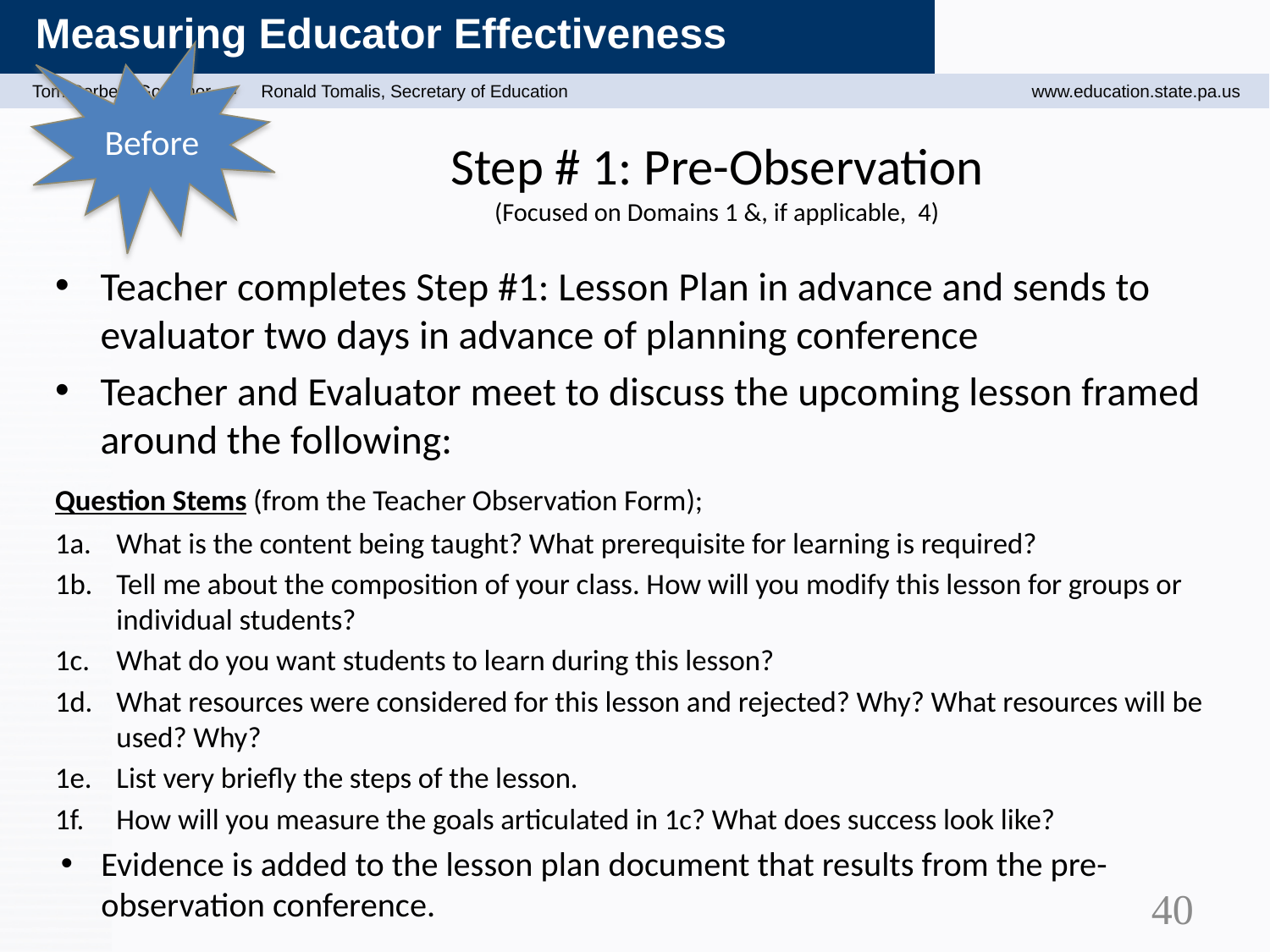

Before
# Step # 1: Pre-Observation (Focused on Domains 1 &, if applicable,  4)
Teacher completes Step #1: Lesson Plan in advance and sends to evaluator two days in advance of planning conference
Teacher and Evaluator meet to discuss the upcoming lesson framed around the following:
Question Stems (from the Teacher Observation Form);
1a.	What is the content being taught? What prerequisite for learning is required?
1b.	Tell me about the composition of your class. How will you modify this lesson for groups or individual students?
1c.	What do you want students to learn during this lesson?
1d.	What resources were considered for this lesson and rejected? Why? What resources will be used? Why?
1e.	List very briefly the steps of the lesson.
1f.	How will you measure the goals articulated in 1c? What does success look like?
Evidence is added to the lesson plan document that results from the pre-observation conference.

40